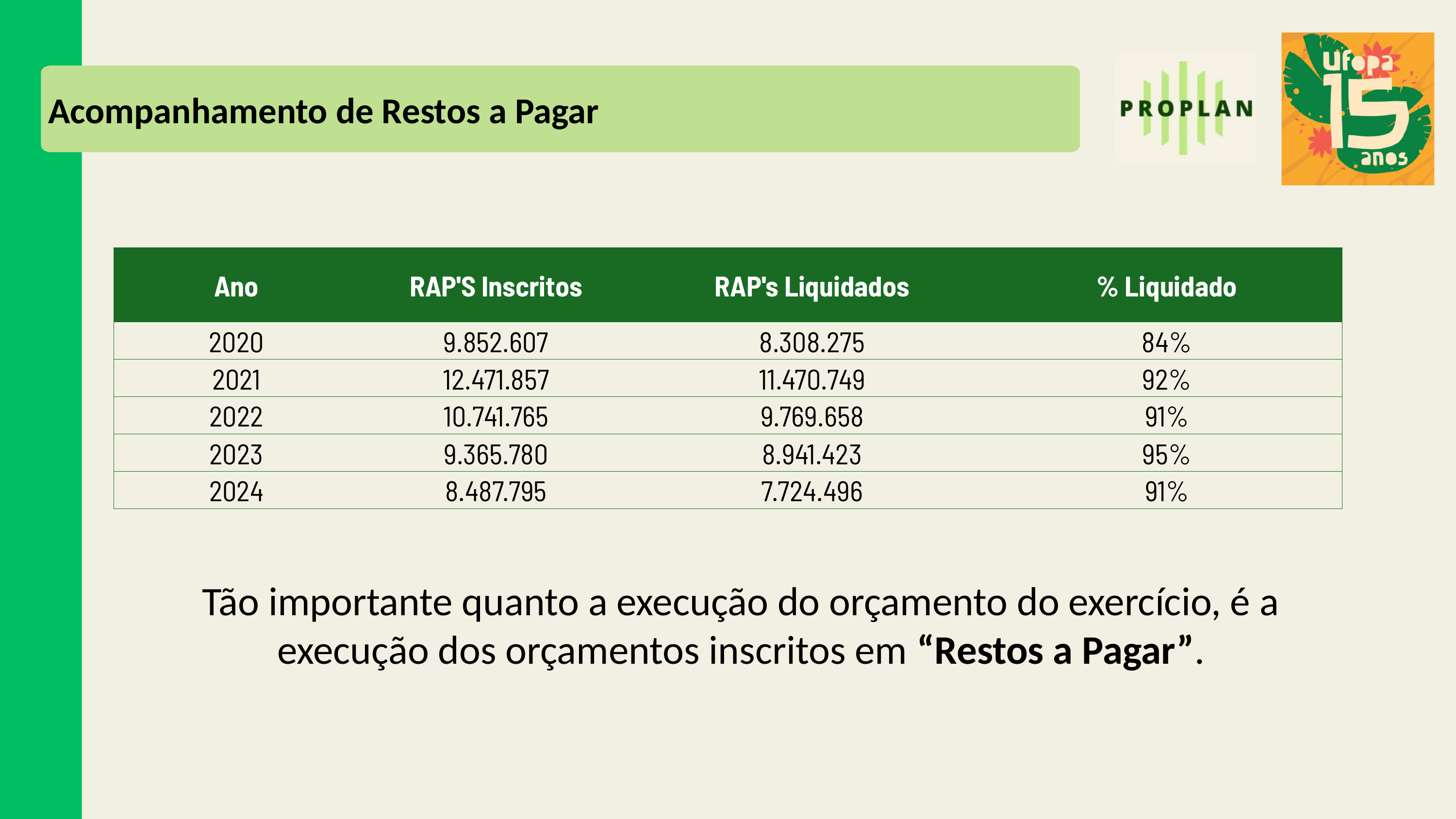

Acompanhamento de Restos a Pagar
| Ano | RAP'S Inscritos | RAP's Liquidados | % Liquidado |
| --- | --- | --- | --- |
| 2020 | 9.852.607 | 8.308.275 | 84% |
| 2021 | 12.471.857 | 11.470.749 | 92% |
| 2022 | 10.741.765 | 9.769.658 | 91% |
| 2023 | 9.365.780 | 8.941.423 | 95% |
| 2024 | 8.487.795 | 7.724.496 | 91% |
Tão importante quanto a execução do orçamento do exercício, é a execução dos orçamentos inscritos em “Restos a Pagar”.